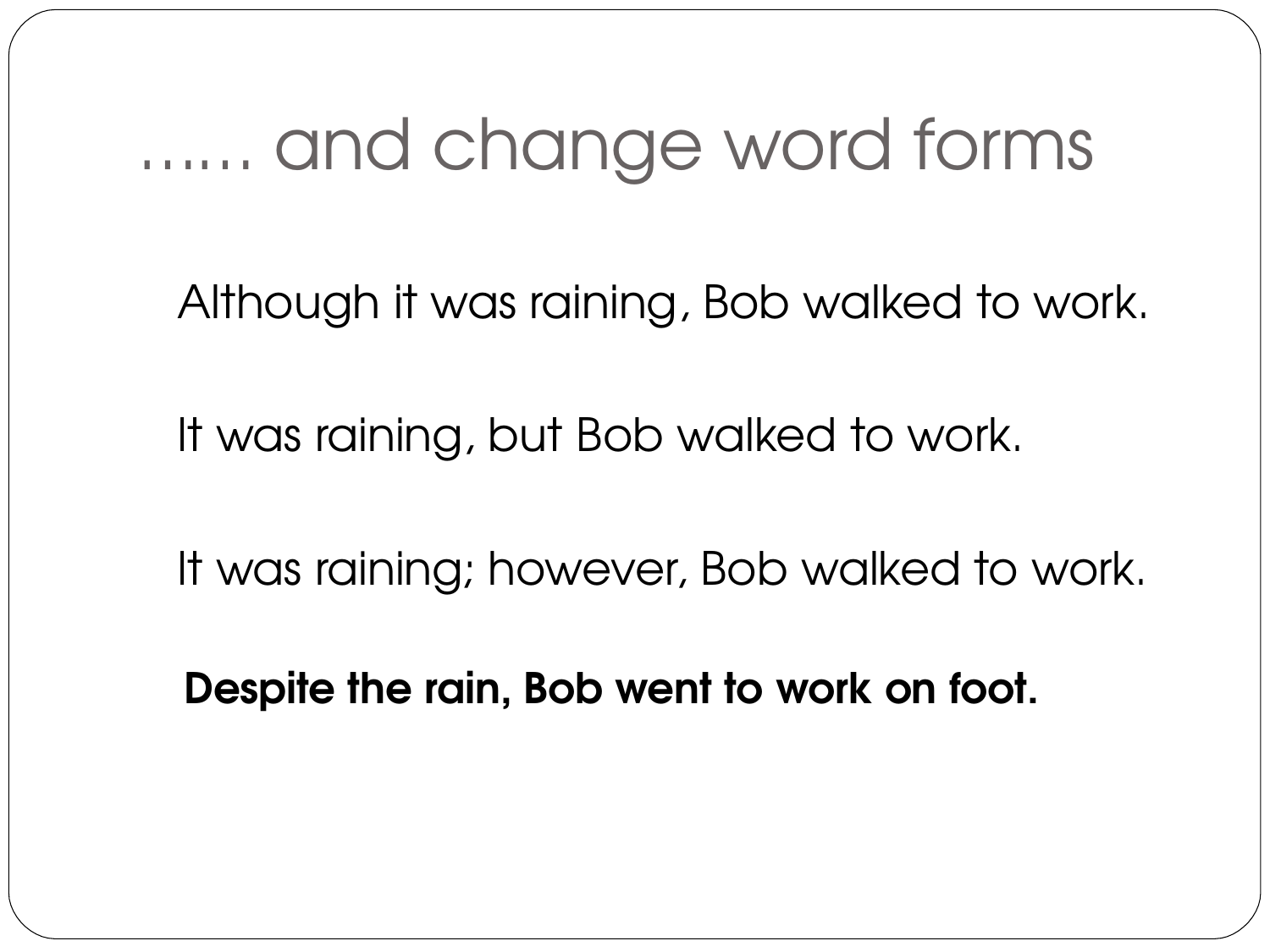

# …… and change word forms
Although it was raining, Bob walked to work.

It was raining, but Bob walked to work.

It was raining; however, Bob walked to work.

Despite the rain, Bob went to work on foot.